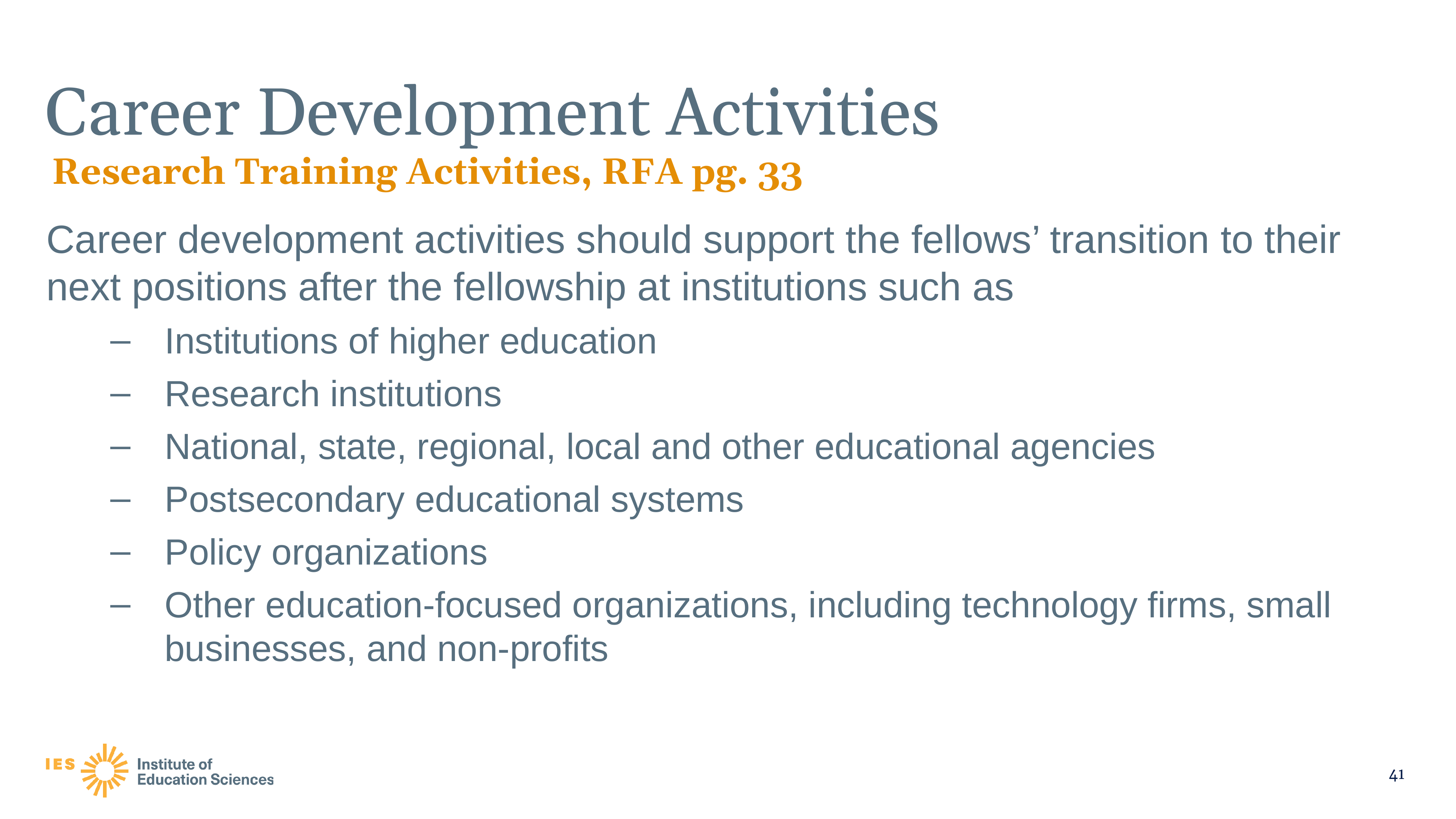

# Career Development Activities
Research Training Activities, RFA pg. 33
Career development activities should support the fellows’ transition to their next positions after the fellowship at institutions such as
Institutions of higher education
Research institutions
National, state, regional, local and other educational agencies
Postsecondary educational systems
Policy organizations
Other education-focused organizations, including technology firms, small businesses, and non-profits

41